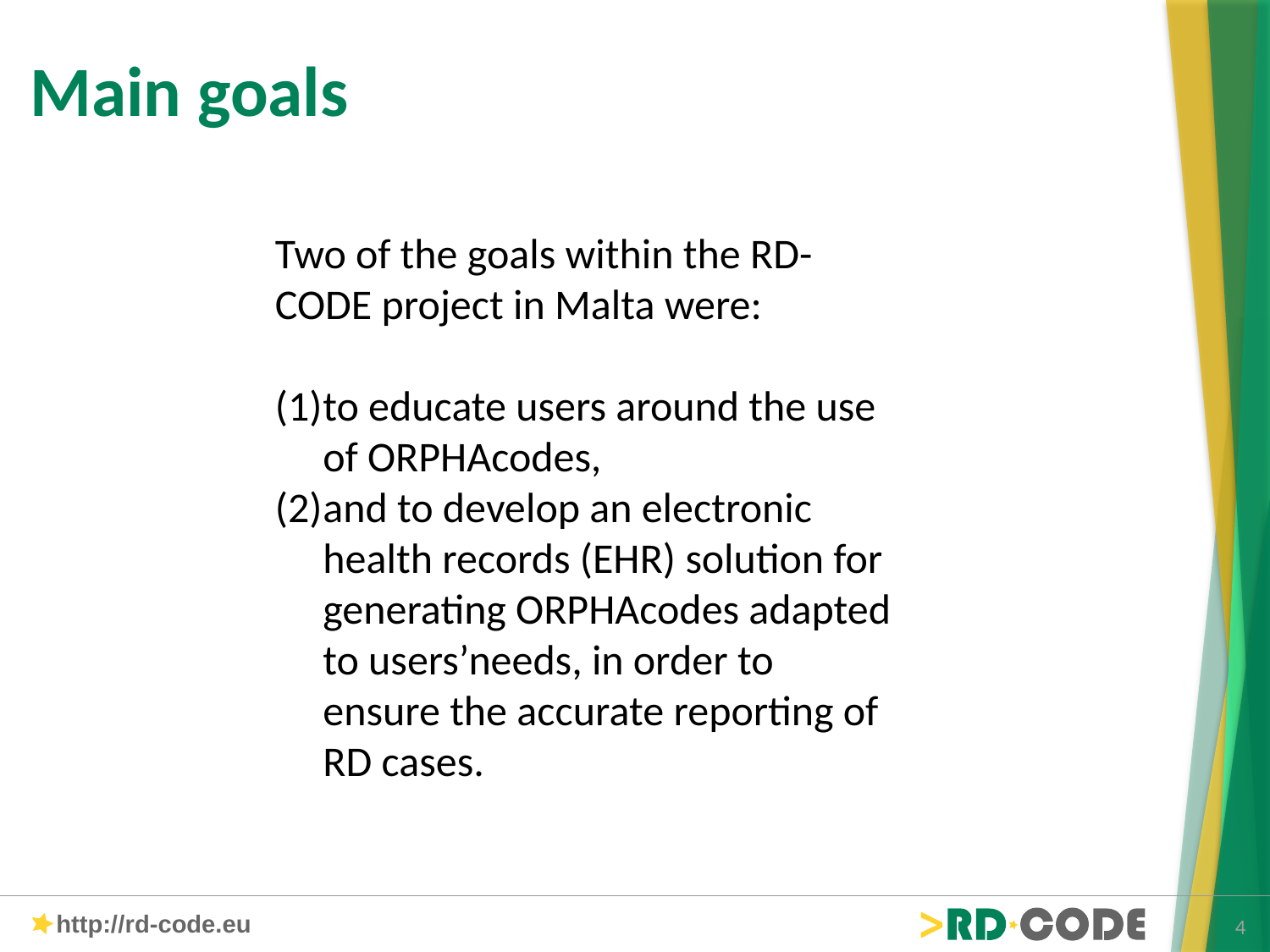

# Main goals
Two of the goals within the RD-CODE project in Malta were:

to educate users around the use of ORPHAcodes,
and to develop an electronic health records (EHR) solution for generating ORPHAcodes adapted to users’needs, in order to ensure the accurate reporting of RD cases.

4